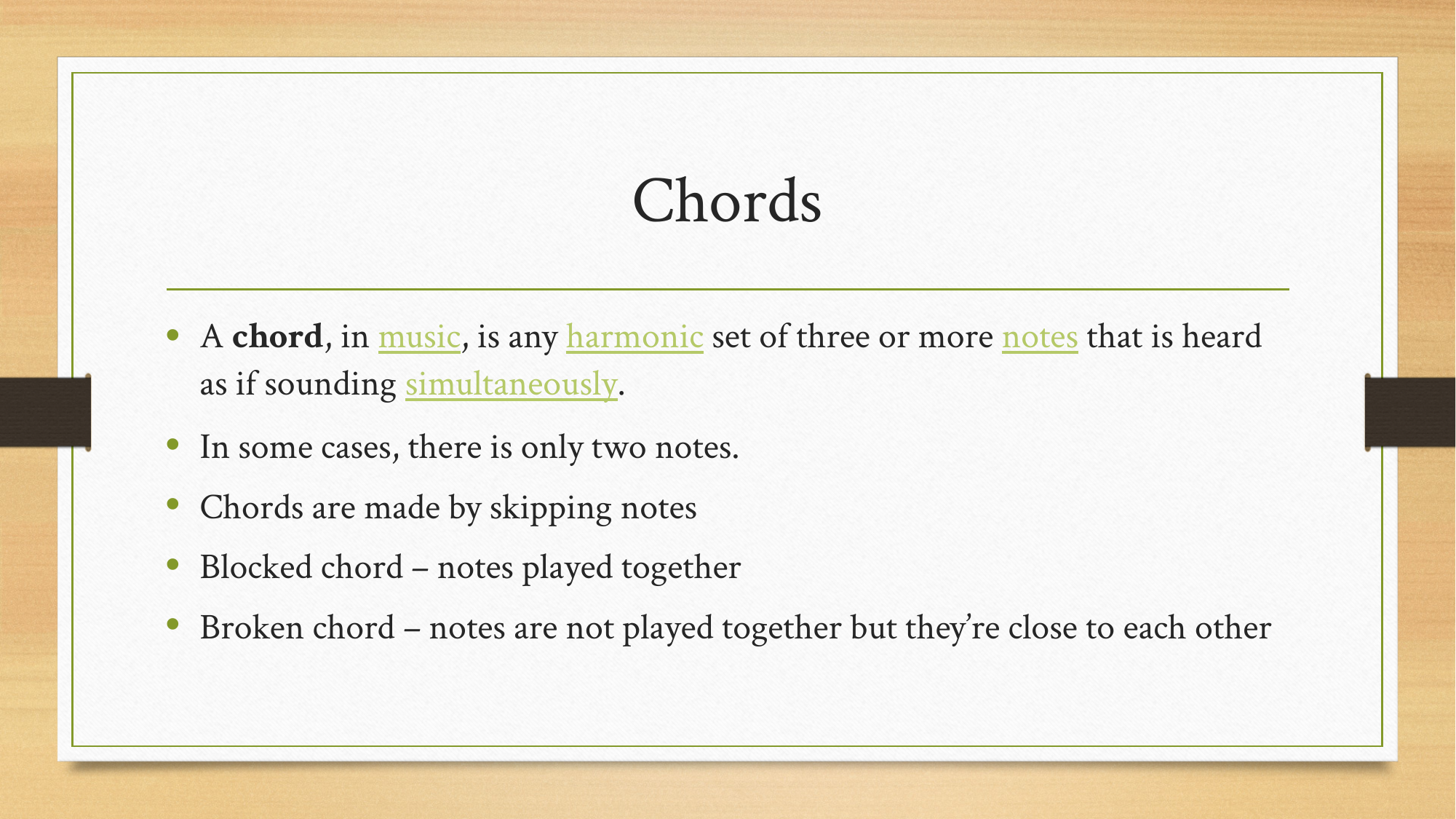

# Chords
A chord, in music, is any harmonic set of three or more notes that is heard as if sounding simultaneously.
In some cases, there is only two notes.
Chords are made by skipping notes
Blocked chord – notes played together
Broken chord – notes are not played together but they’re close to each other